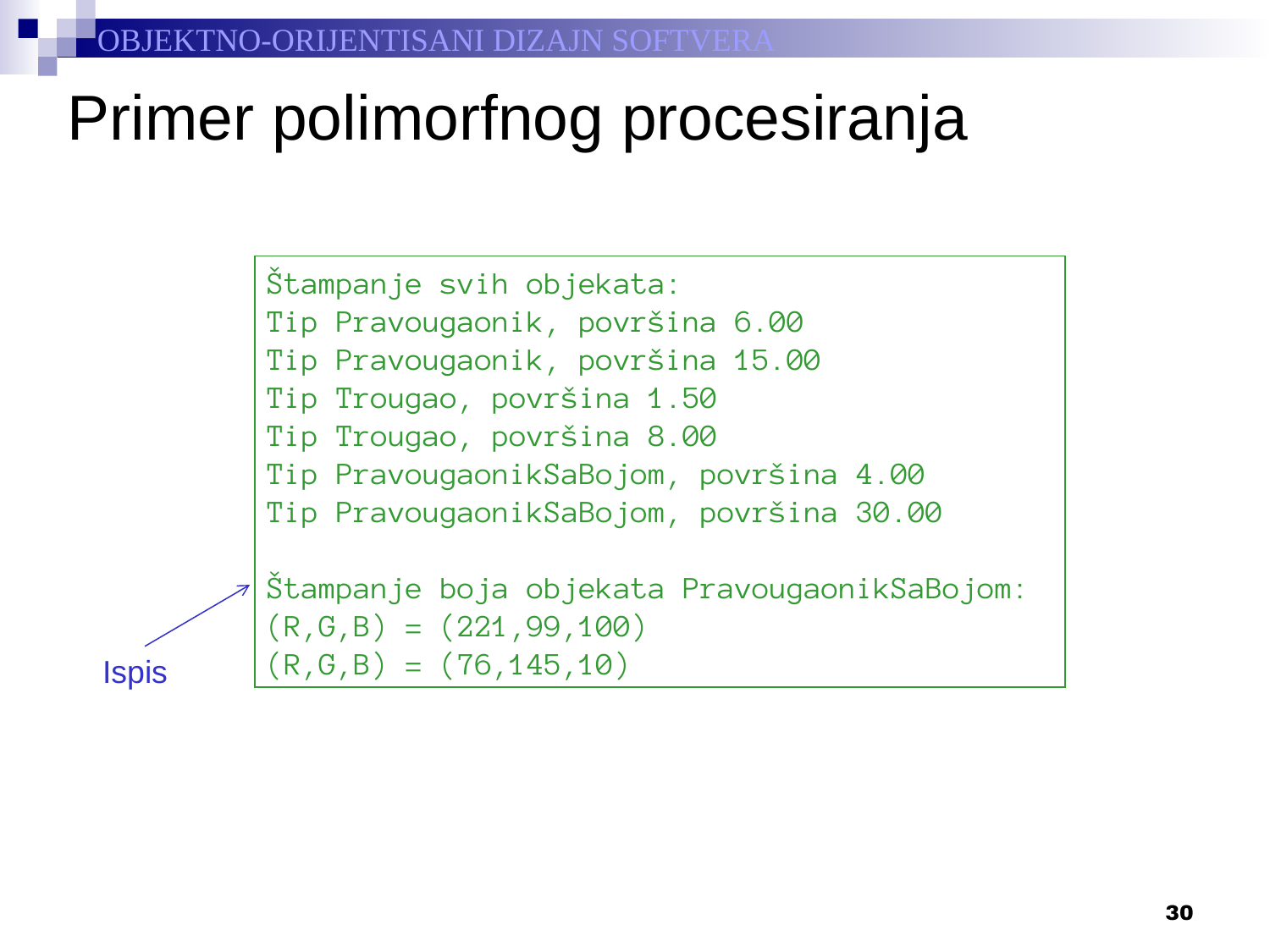

# Primer polimorfnog procesiranja
Štampanje svih objekata:
Tip Pravougaonik, površina 6.00
Tip Pravougaonik, površina 15.00
Tip Trougao, površina 1.50
Tip Trougao, površina 8.00
Tip PravougaonikSaBojom, površina 4.00
Tip PravougaonikSaBojom, površina 30.00

Štampanje boja objekata PravougaonikSaBojom:
(R,G,B) = (221,99,100)
(R,G,B) = (76,145,10)
Ispis
30